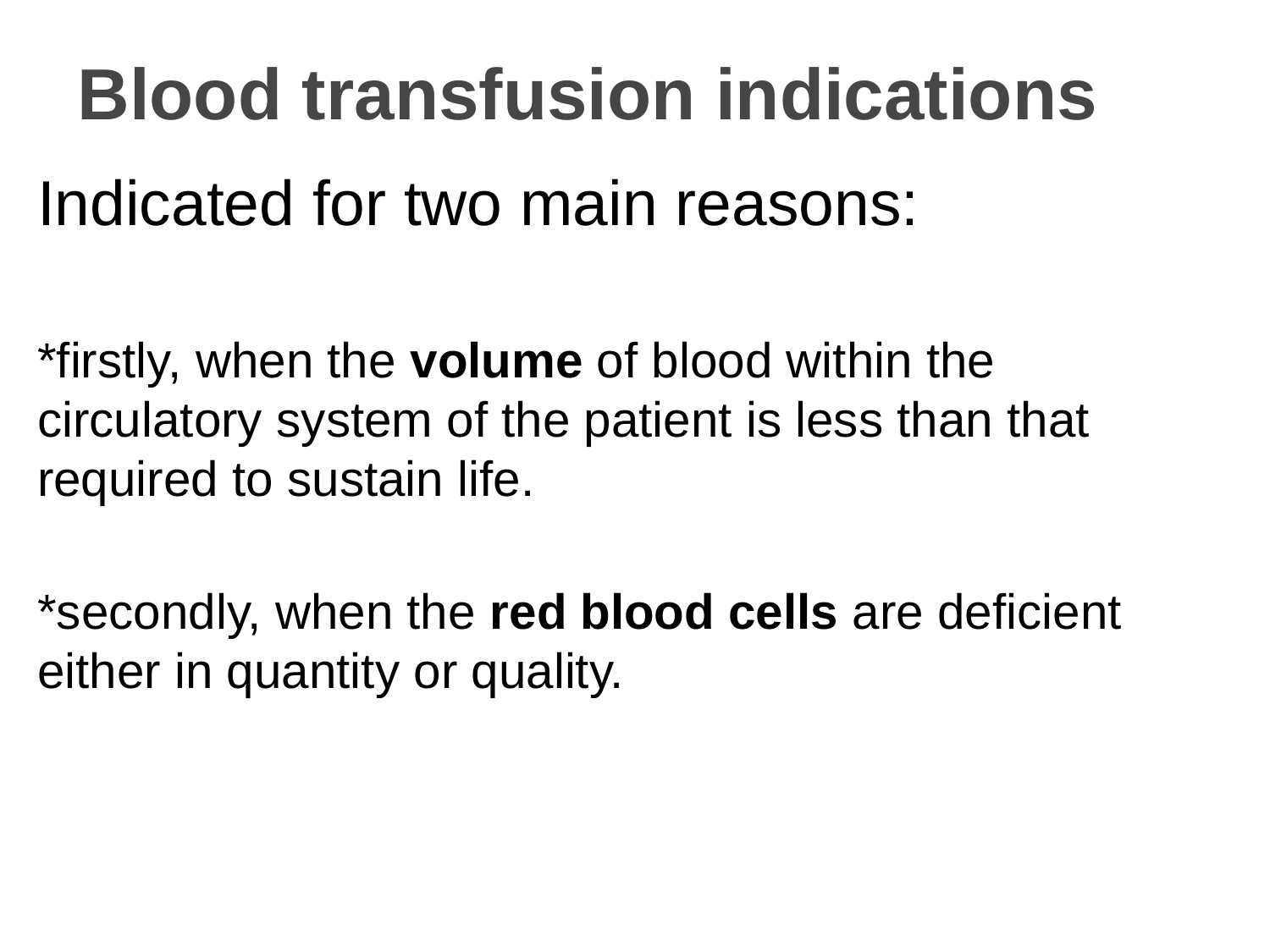

# Blood transfusion indications
Indicated for two main reasons:

*firstly, when the volume of blood within the circulatory system of the patient is less than that required to sustain life.

*secondly, when the red blood cells are deficient either in quantity or quality.